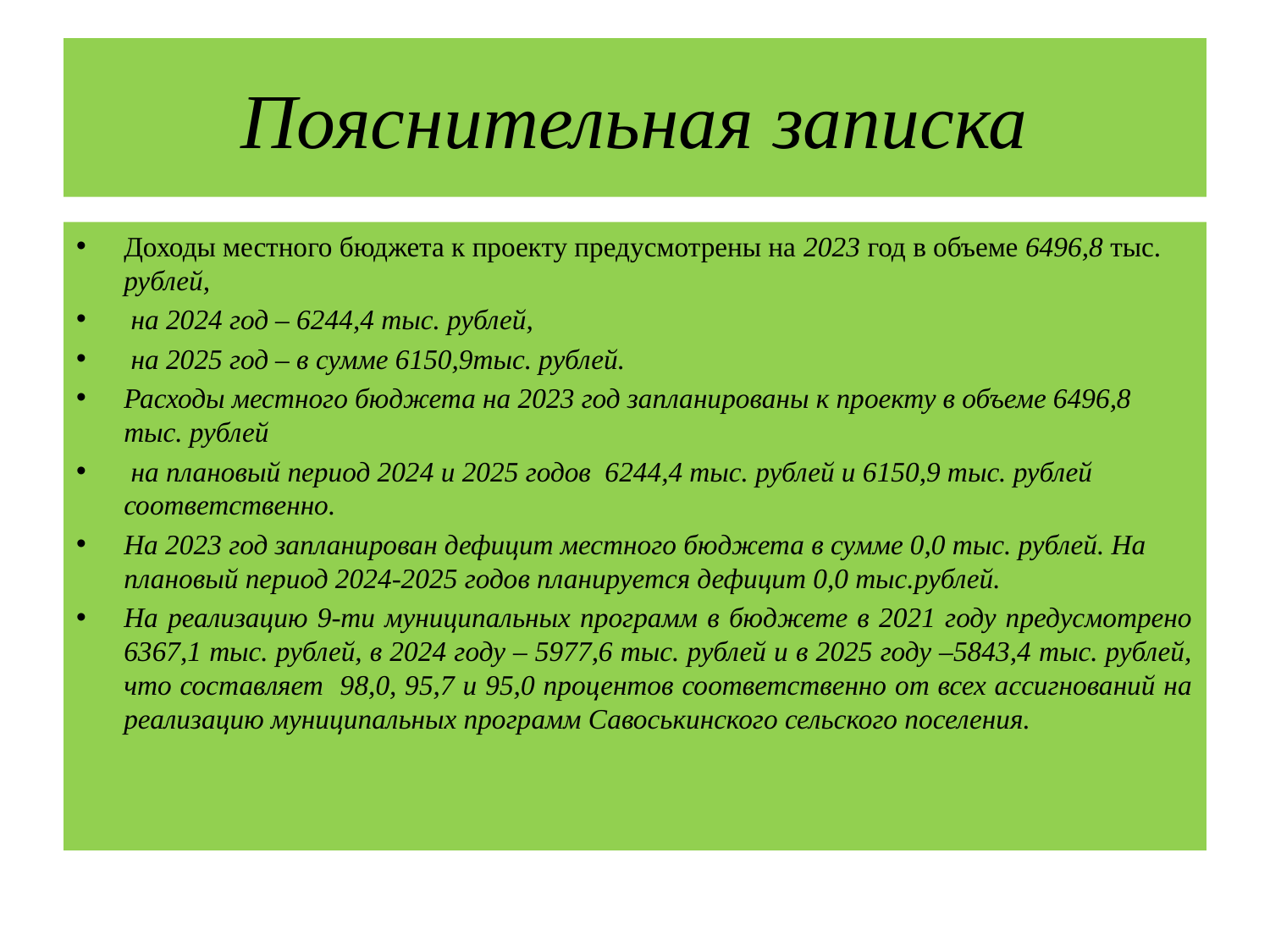

# Пояснительная записка
Доходы местного бюджета к проекту предусмотрены на 2023 год в объеме 6496,8 тыс. рублей,
 на 2024 год – 6244,4 тыс. рублей,
 на 2025 год – в сумме 6150,9тыс. рублей.
Расходы местного бюджета на 2023 год запланированы к проекту в объеме 6496,8 тыс. рублей
 на плановый период 2024 и 2025 годов  6244,4 тыс. рублей и 6150,9 тыс. рублей соответственно.
На 2023 год запланирован дефицит местного бюджета в сумме 0,0 тыс. рублей. На плановый период 2024-2025 годов планируется дефицит 0,0 тыс.рублей.
На реализацию 9-ти муниципальных программ в бюджете в 2021 году предусмотрено 6367,1 тыс. рублей, в 2024 году – 5977,6 тыс. рублей и в 2025 году –5843,4 тыс. рублей, что составляет  98,0, 95,7 и 95,0 процентов соответственно от всех ассигнований на реализацию муниципальных программ Савоськинского сельского поселения.